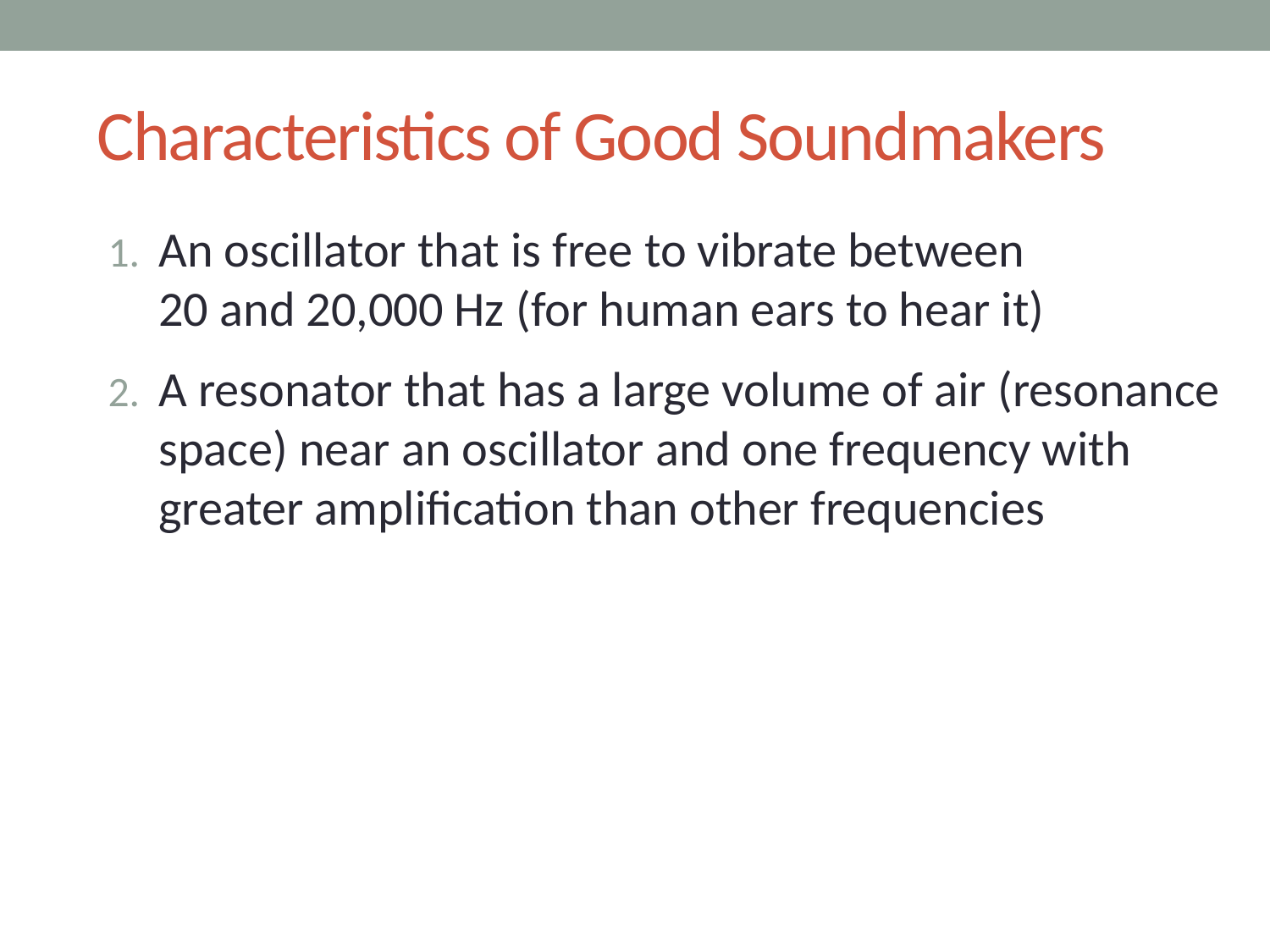

# Characteristics of Good Soundmakers
An oscillator that is free to vibrate between
20 and 20,000 Hz (for human ears to hear it)
A resonator that has a large volume of air (resonance space) near an oscillator and one frequency with greater amplification than other frequencies